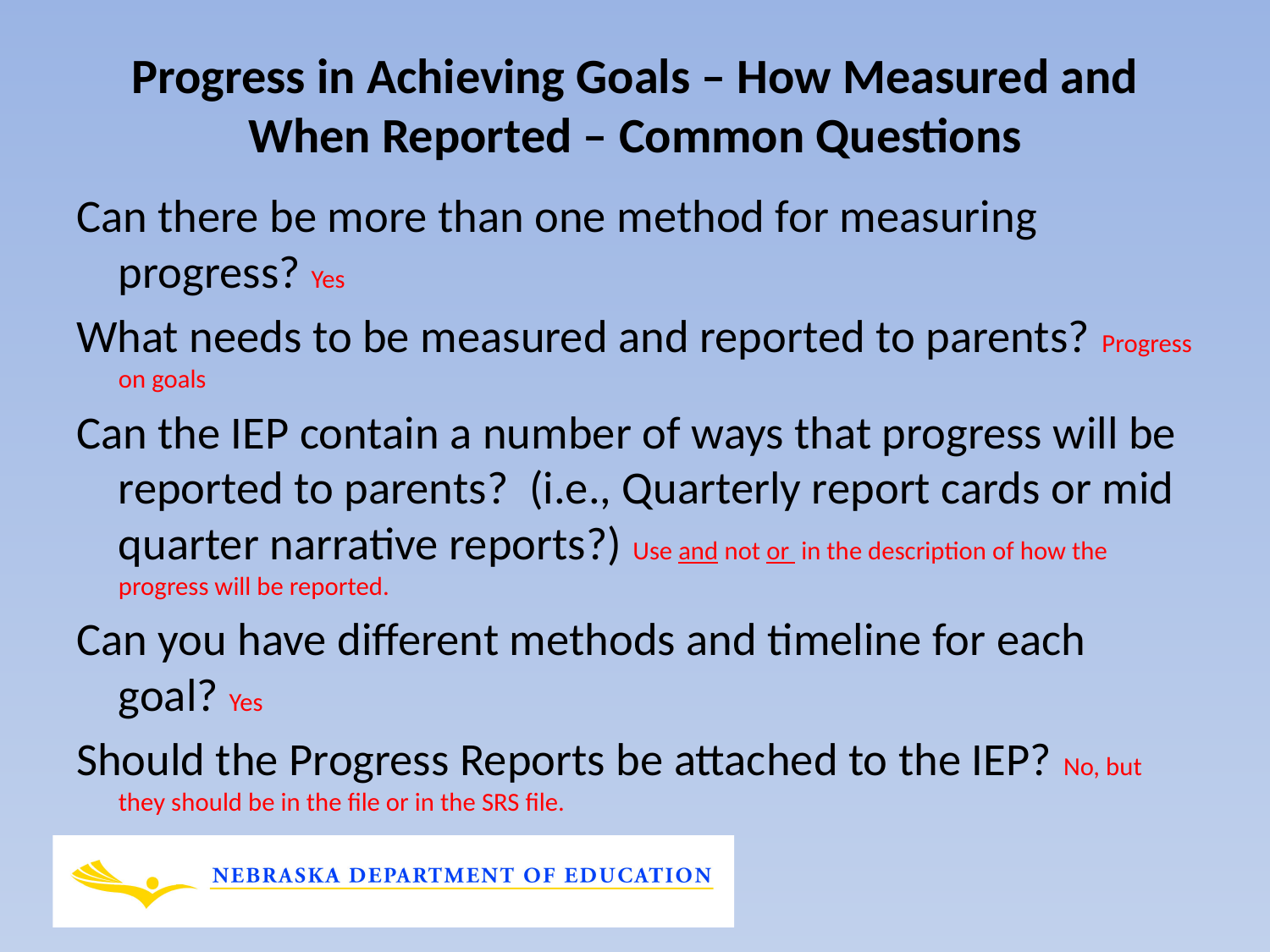

# Progress in Achieving Goals – How Measured and When Reported – Common Questions
Can there be more than one method for measuring progress? Yes
What needs to be measured and reported to parents? Progress on goals
Can the IEP contain a number of ways that progress will be reported to parents?  (i.e., Quarterly report cards or mid quarter narrative reports?) Use and not or  in the description of how the progress will be reported.
Can you have different methods and timeline for each goal? Yes
Should the Progress Reports be attached to the IEP? No, but they should be in the file or in the SRS file.